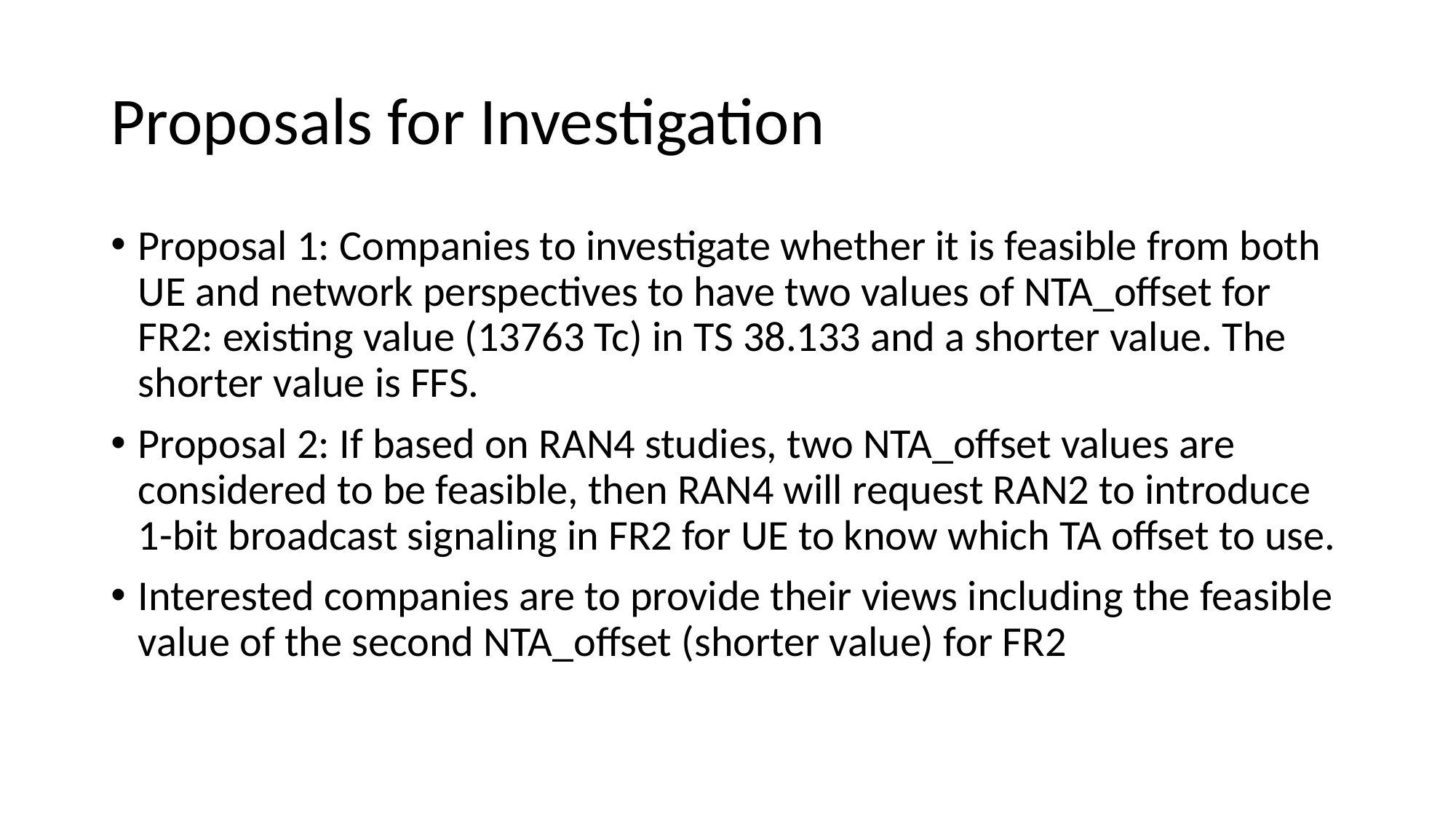

# Proposals for Investigation
Proposal 1: Companies to investigate whether it is feasible from both UE and network perspectives to have two values of NTA_offset for FR2: existing value (13763 Tc) in TS 38.133 and a shorter value. The shorter value is FFS.
Proposal 2: If based on RAN4 studies, two NTA_offset values are considered to be feasible, then RAN4 will request RAN2 to introduce 1-bit broadcast signaling in FR2 for UE to know which TA offset to use.
Interested companies are to provide their views including the feasible value of the second NTA_offset (shorter value) for FR2